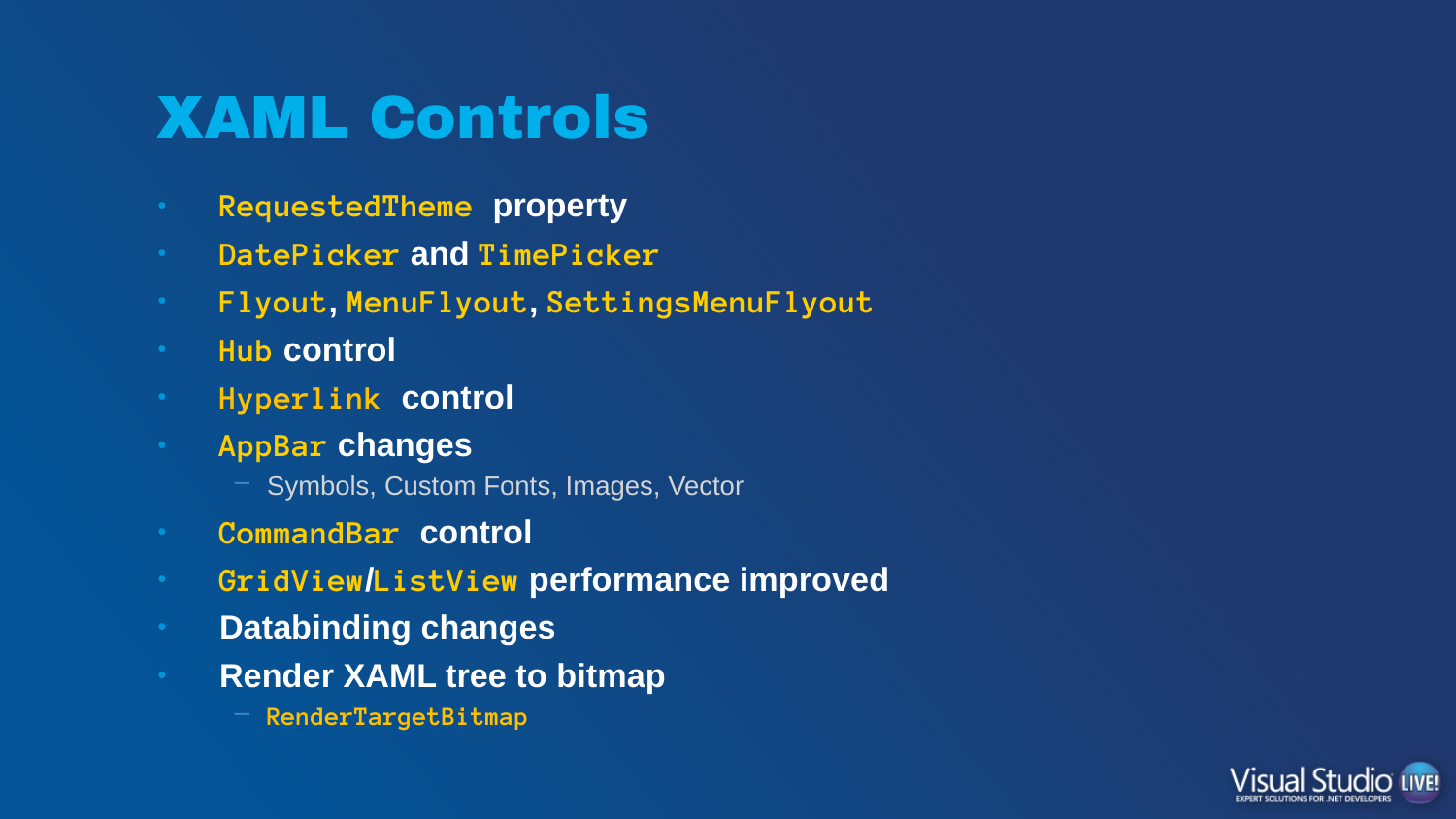

# XAML Controls
RequestedTheme property
DatePicker and TimePicker
Flyout, MenuFlyout, SettingsMenuFlyout
Hub control
Hyperlink control
AppBar changes
Symbols, Custom Fonts, Images, Vector
CommandBar control
GridView/ListView performance improved
Databinding changes
Render XAML tree to bitmap
RenderTargetBitmap